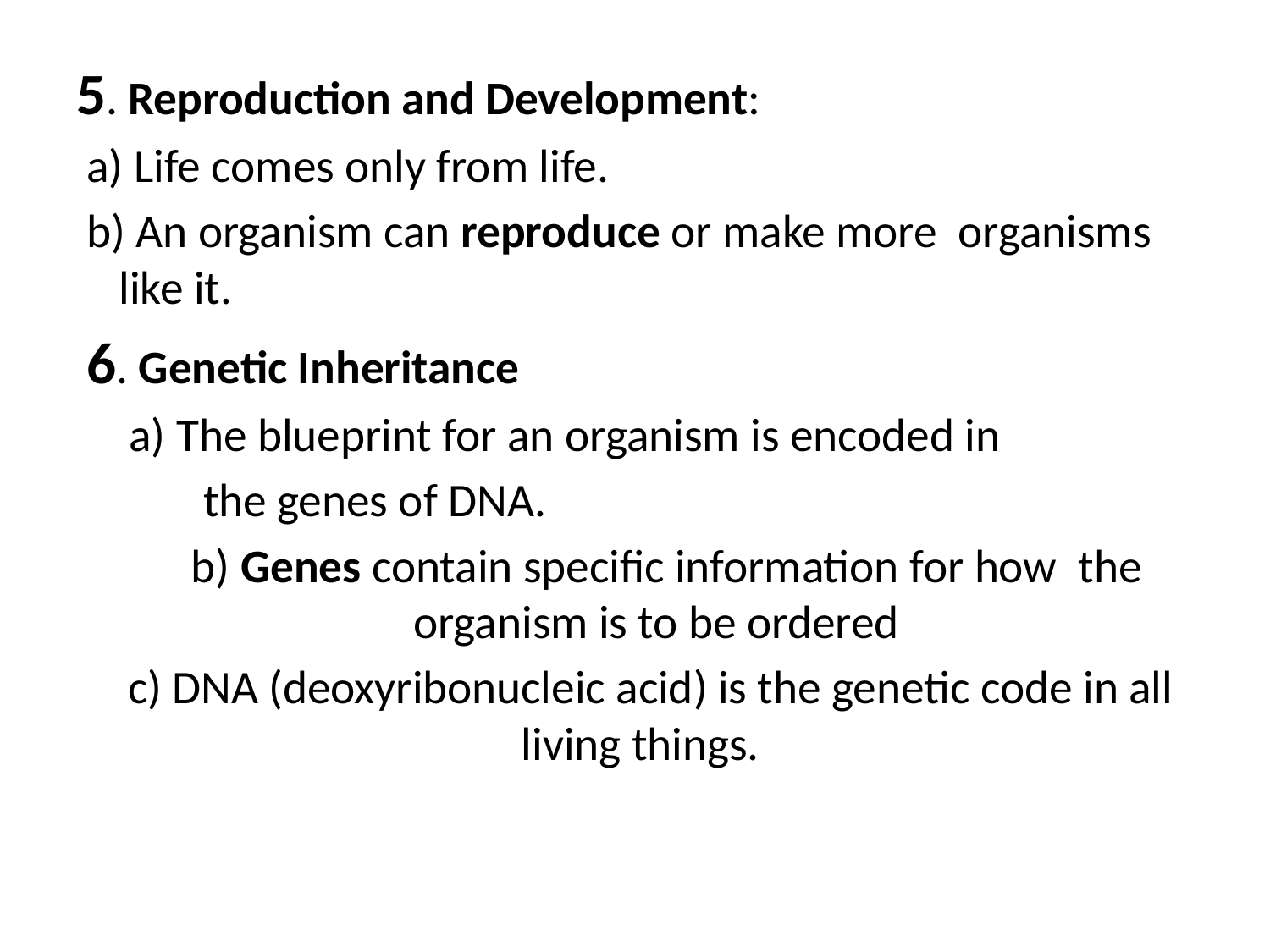

#
5. Reproduction and Development:
 a) Life comes only from life.
 b) An organism can reproduce or make more  organisms like it.
 6. Genetic Inheritance
     a) The blueprint for an organism is encoded in
            the genes of DNA.
      b) Genes contain specific information for how  the organism is to be ordered
   c) DNA (deoxyribonucleic acid) is the genetic code in all living things.